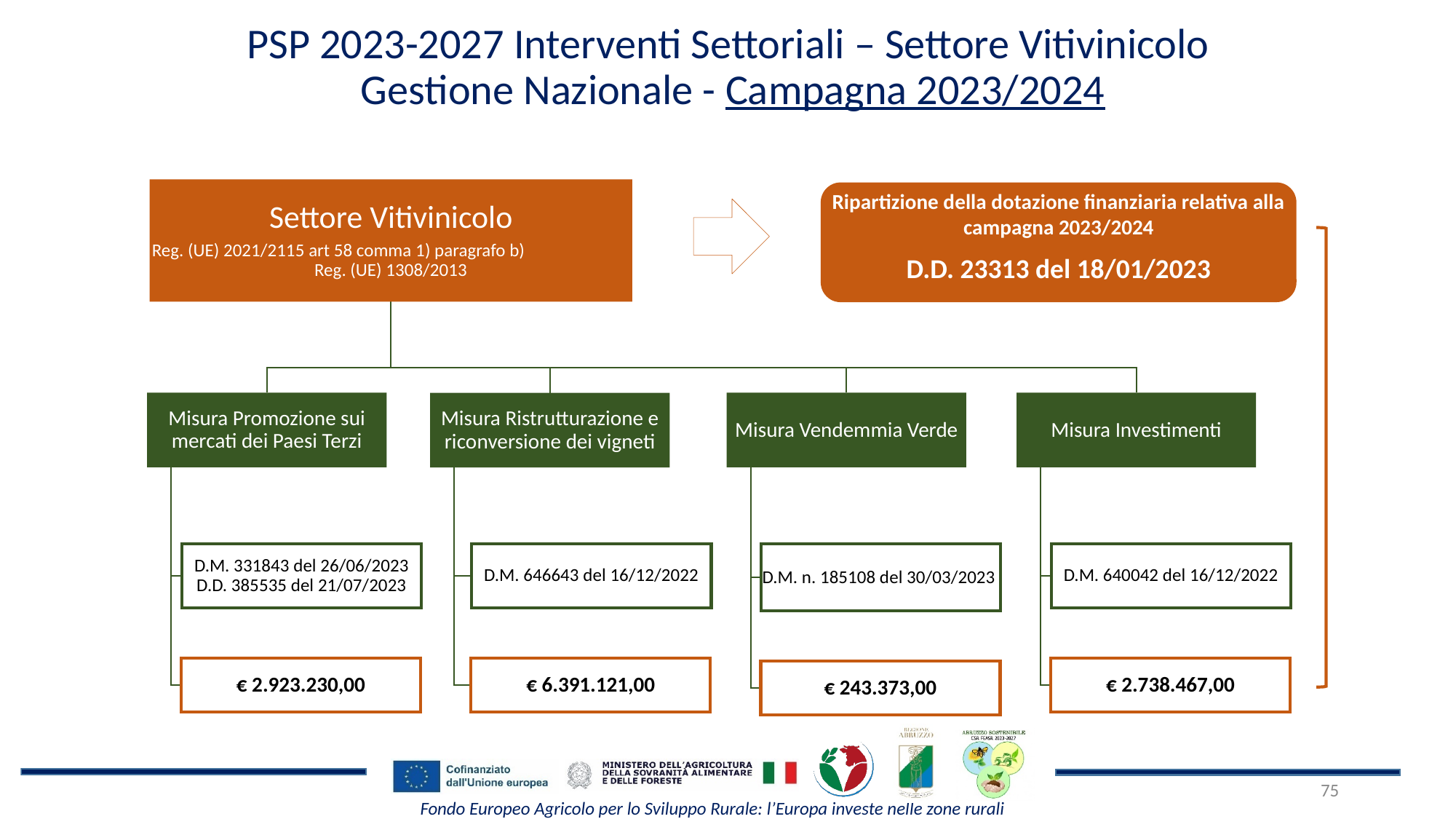

PSP 2023-2027 Interventi Settoriali – Settore Vitivinicolo
Gestione Nazionale - Campagna 2023/2024
Settore Vitivinicolo
Reg. (UE) 2021/2115 art 58 comma 1) paragrafo b)                          Reg. (UE) 1308/2013
Misura Promozione sui mercati dei Paesi Terzi
D.M. 331843 del 26/06/2023 D.D. 385535 del 21/07/2023
€ 2.923.230,00
Misura Ristrutturazione e riconversione dei vigneti
D.M. 646643 del 16/12/2022
€ 6.391.121,00
Misura Vendemmia Verde
D.M. n. 185108 del 30/03/2023
€ 243.373,00
Misura Investimenti
D.M. 640042 del 16/12/2022
€ 2.738.467,00

Ripartizione della dotazione finanziaria relativa alla campagna 2023/2024
D.D. 23313 del 18/01/2023